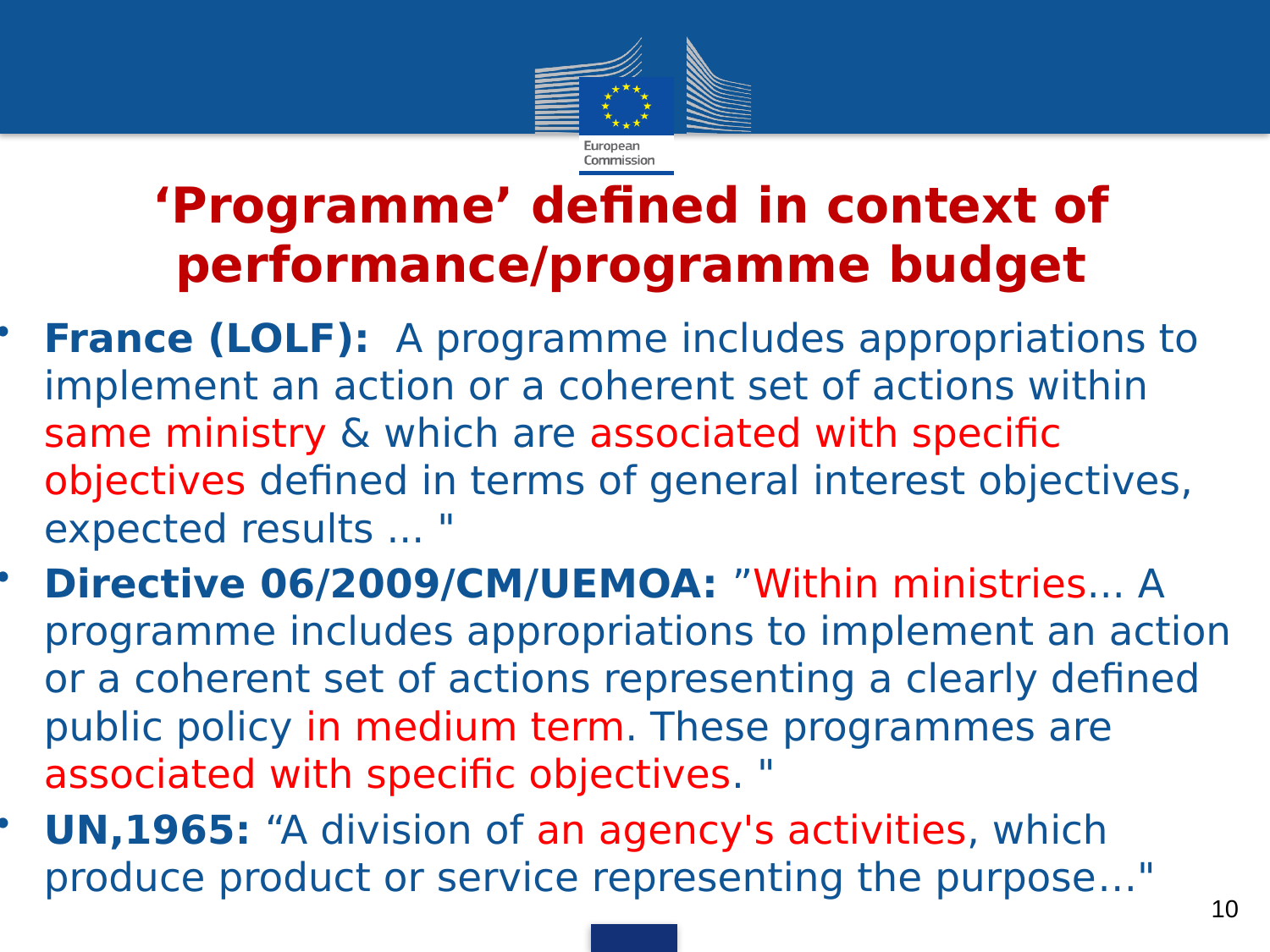

# ‘Programme’ defined in context of performance/programme budget
France (LOLF):  A programme includes appropriations to implement an action or a coherent set of actions within same ministry & which are associated with specific objectives defined in terms of general interest objectives, expected results ... "
Directive 06/2009/CM/UEMOA: ”Within ministries... A programme includes appropriations to implement an action or a coherent set of actions representing a clearly defined public policy in medium term. These programmes are associated with specific objectives. "
UN,1965: “A division of an agency's activities, which produce product or service representing the purpose…"

10